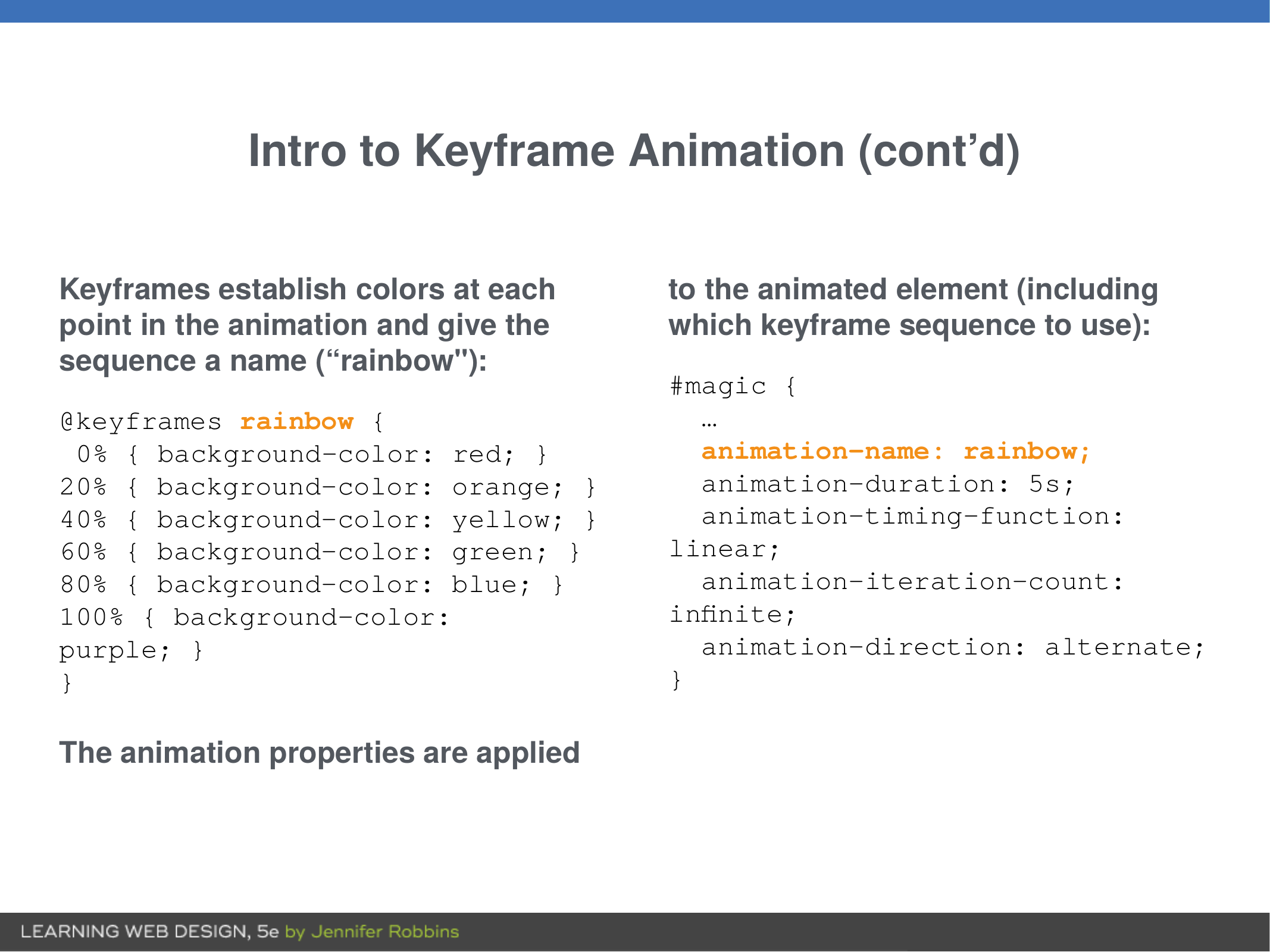

# Intro to Keyframe Animation (cont’d)
Keyframes establish colors at each point in the animation and give the sequence a name (“rainbow"):
@keyframes rainbow {
 0% { background-color: red; }
20% { background-color: orange; }
40% { background-color: yellow; }
60% { background-color: green; }
80% { background-color: blue; }
100% { background-color: purple; }
}
The animation properties are applied to the animated element (including which keyframe sequence to use):
#magic {
  …
  animation-name: rainbow;
  animation-duration: 5s;
  animation-timing-function: linear;
  animation-iteration-count: infinite;
  animation-direction: alternate;
}